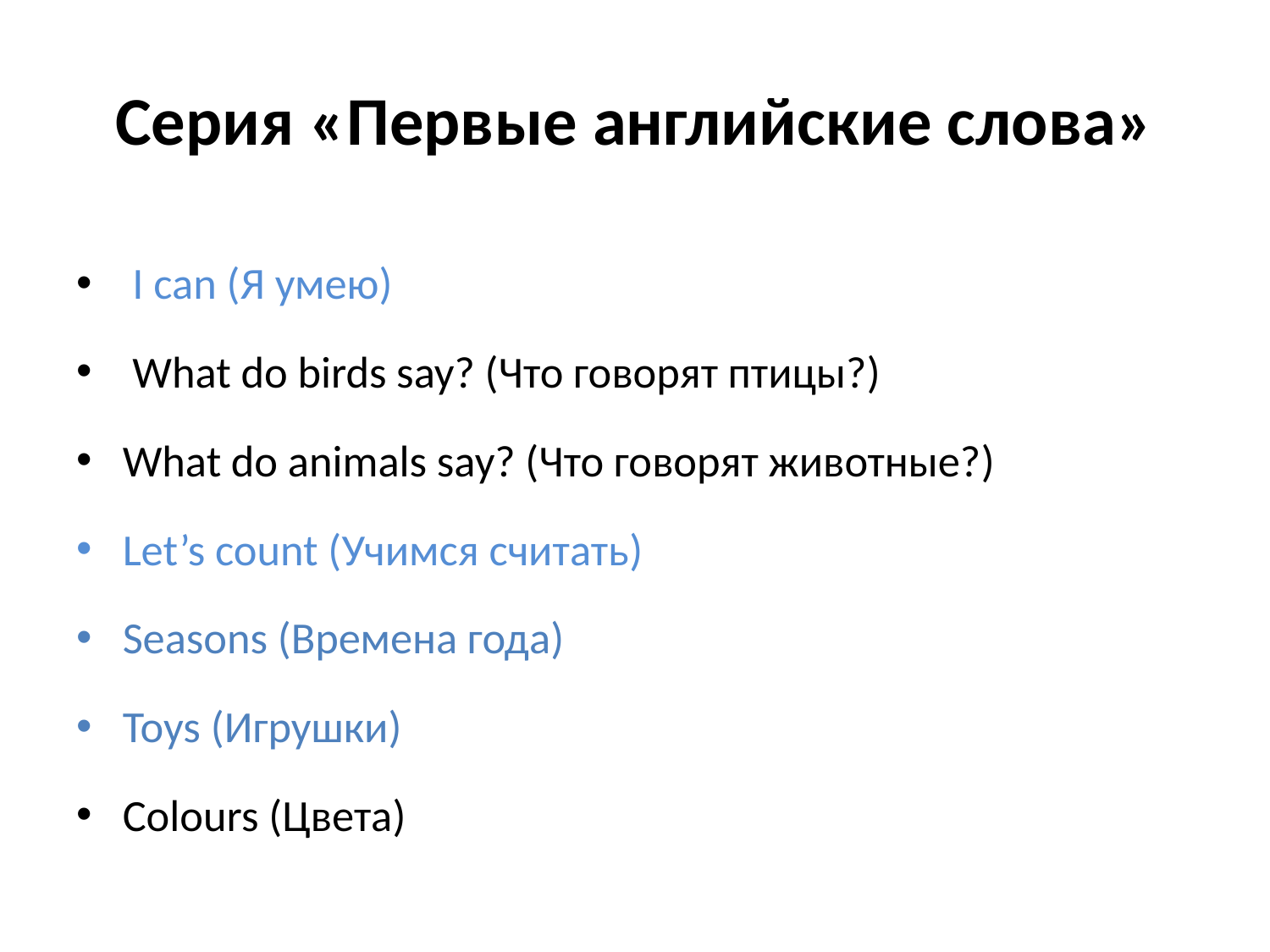

# Серия «Первые английские слова»
 I can (Я умею)
 What do birds say? (Что говорят птицы?)
What do animals say? (Что говорят животные?)
Let’s count (Учимся считать)
Seasons (Времена года)
Toys (Игрушки)
Colours (Цвета)